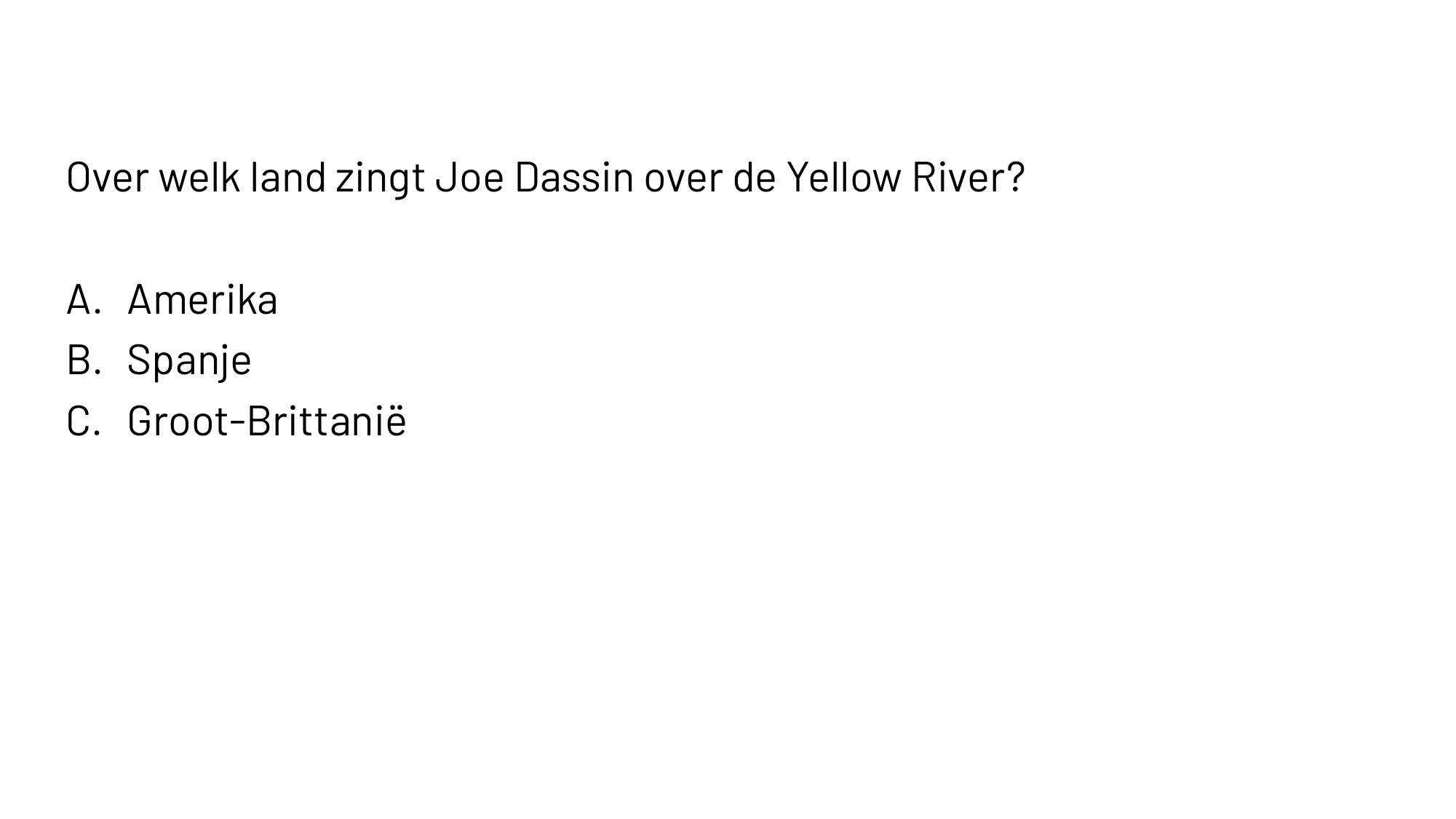

Over welk land zingt Joe Dassin over de Yellow River?

Amerika
Spanje
Groot-Brittanië